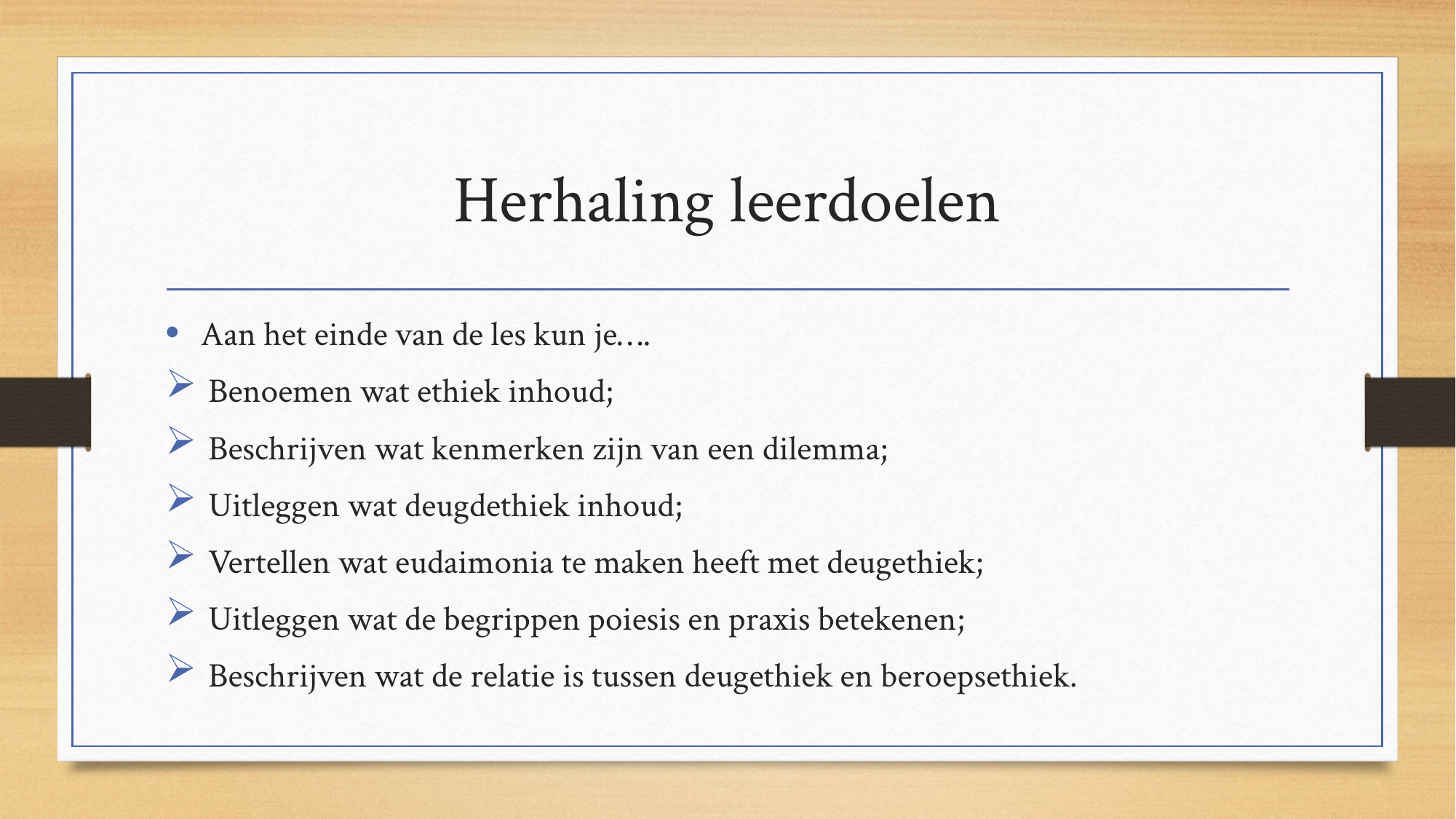

# Herhaling leerdoelen
Aan het einde van de les kun je….
 Benoemen wat ethiek inhoud;
 Beschrijven wat kenmerken zijn van een dilemma;
 Uitleggen wat deugdethiek inhoud;
 Vertellen wat eudaimonia te maken heeft met deugethiek;
 Uitleggen wat de begrippen poiesis en praxis betekenen;
 Beschrijven wat de relatie is tussen deugethiek en beroepsethiek.